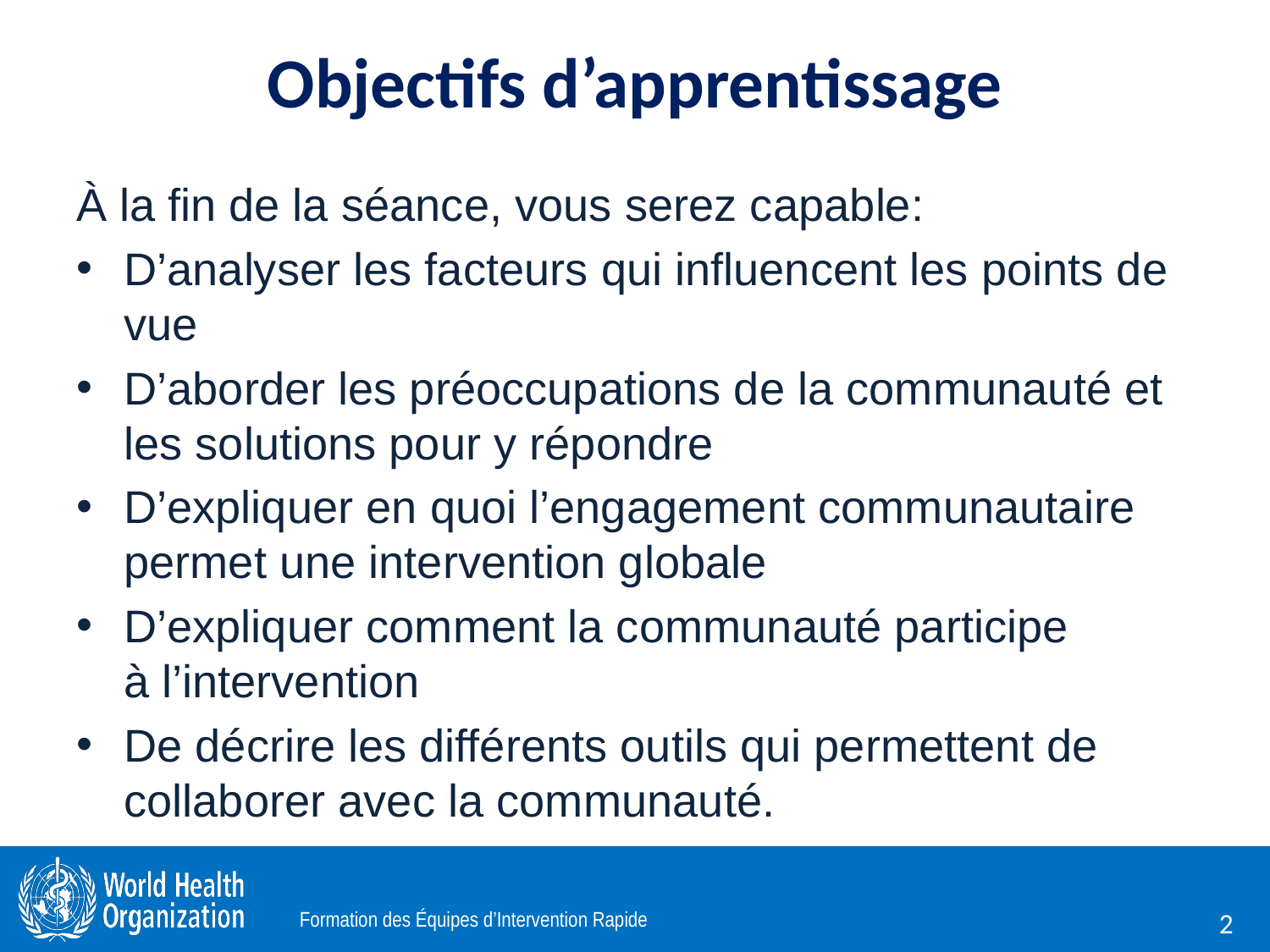

# Objectifs d’apprentissage
À la fin de la séance, vous serez capable:
D’analyser les facteurs qui influencent les points de vue
D’aborder les préoccupations de la communauté et les solutions pour y répondre
D’expliquer en quoi l’engagement communautaire permet une intervention globale
D’expliquer comment la communauté participe à l’intervention
De décrire les différents outils qui permettent de collaborer avec la communauté.